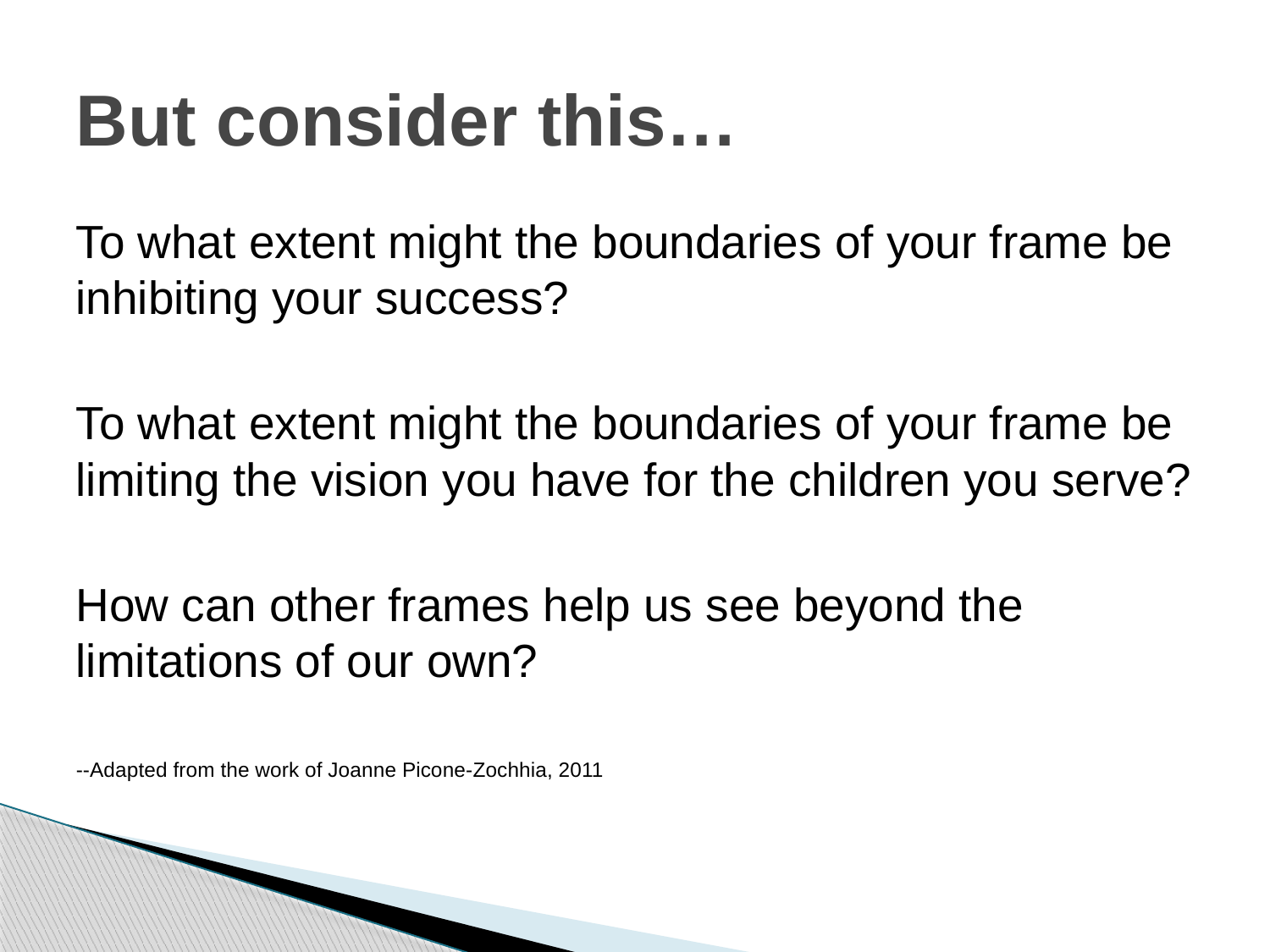

# But consider this…
To what extent might the boundaries of your frame be inhibiting your success?

To what extent might the boundaries of your frame be limiting the vision you have for the children you serve?

How can other frames help us see beyond the limitations of our own?

--Adapted from the work of Joanne Picone-Zochhia, 2011